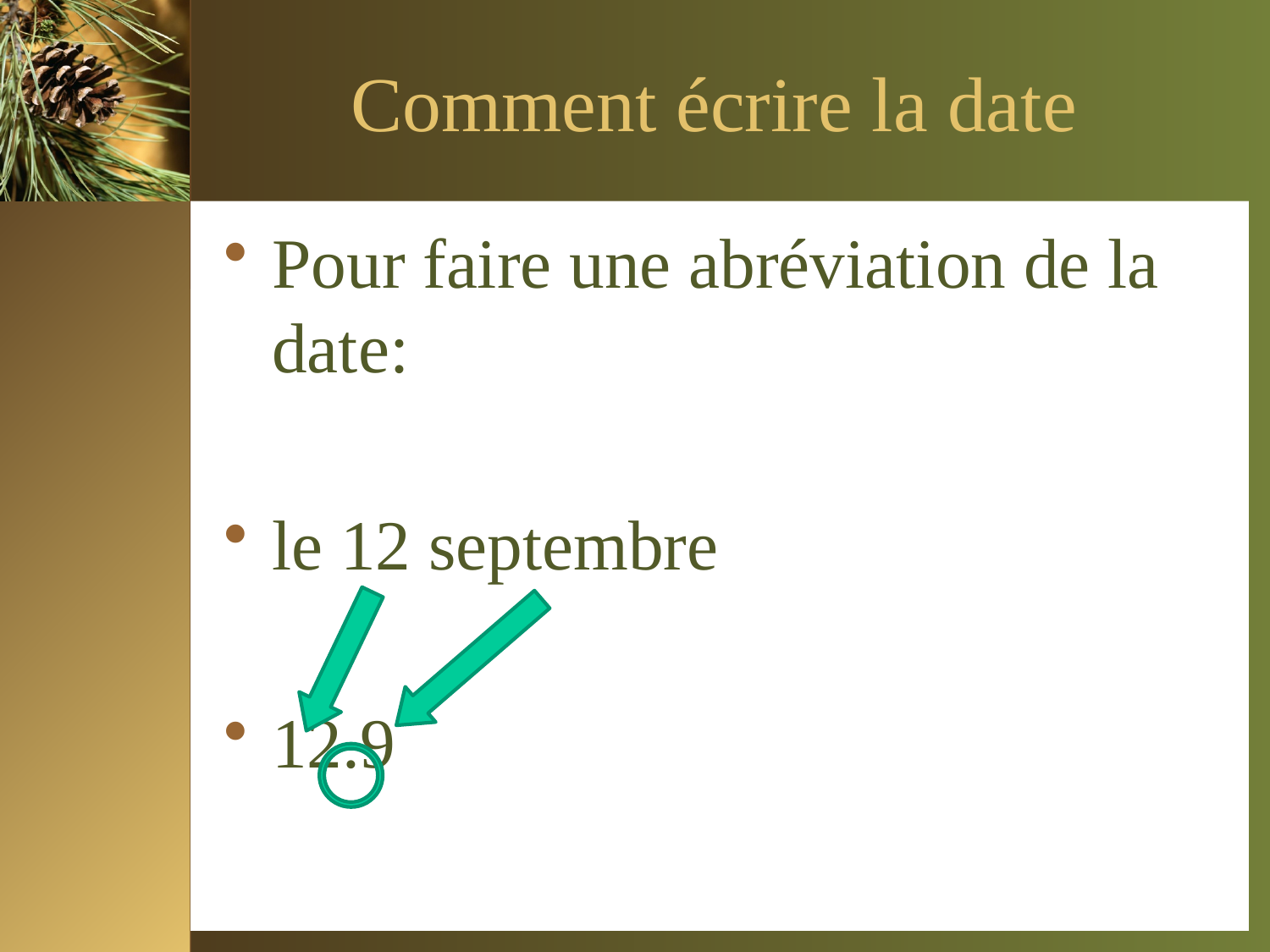

# Comment écrire la date
Pour faire une abréviation de la date:

le 12 septembre

12.9